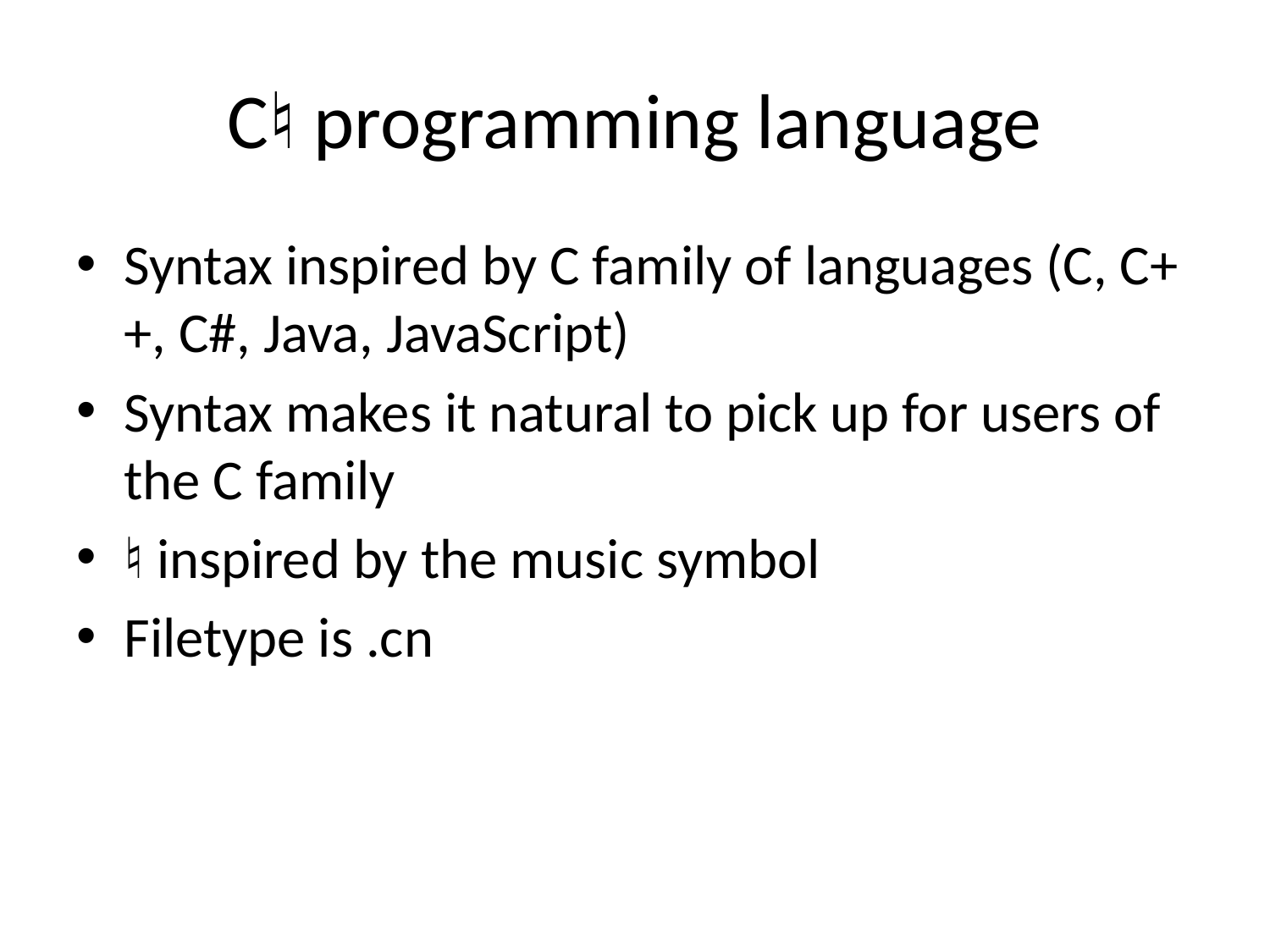

# C♮ programming language
Syntax inspired by C family of languages (C, C++, C#, Java, JavaScript)
Syntax makes it natural to pick up for users of the C family
♮ inspired by the music symbol
Filetype is .cn